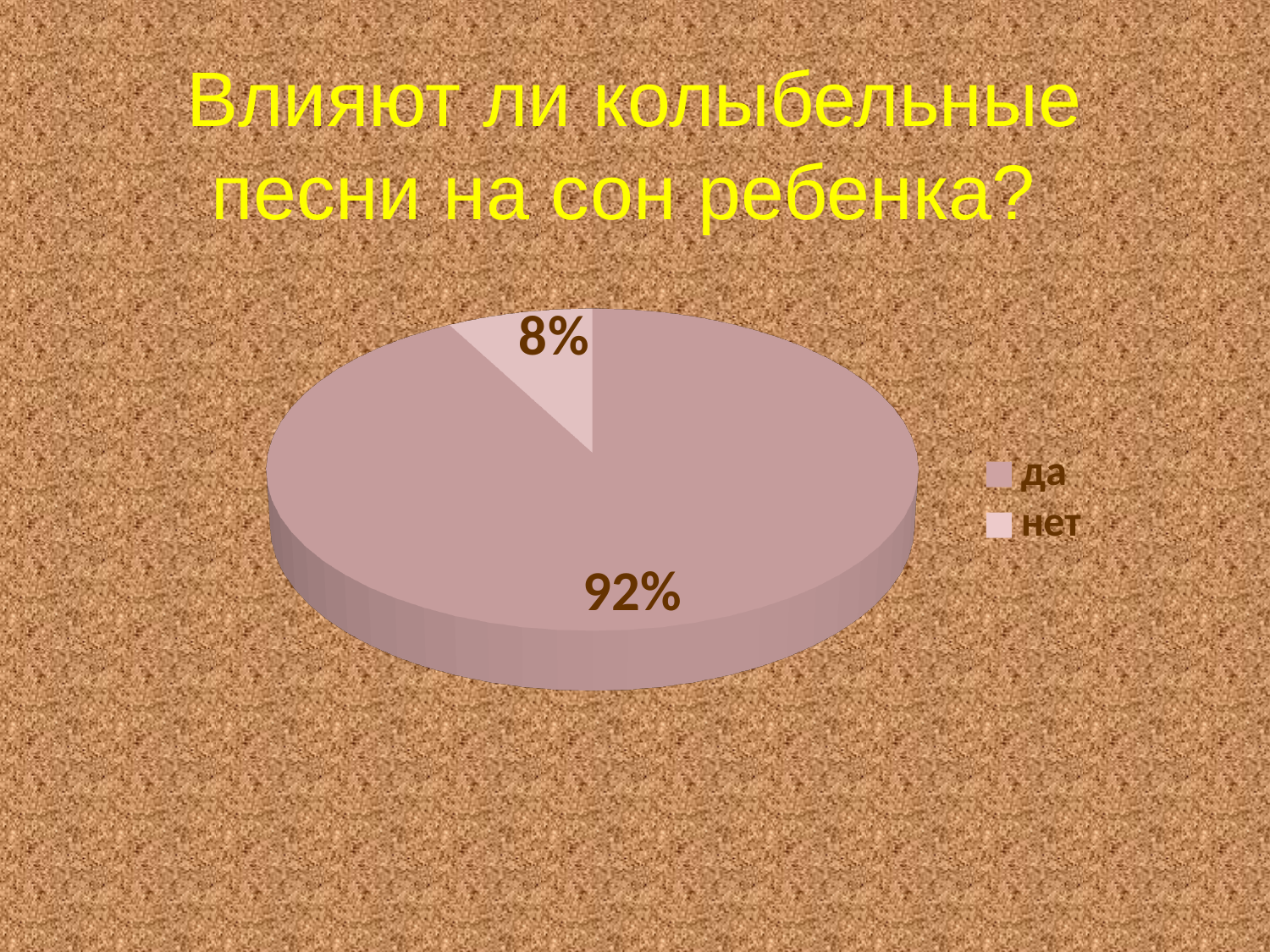

# Влияют ли колыбельные песни на сон ребенка?

[unsupported chart]